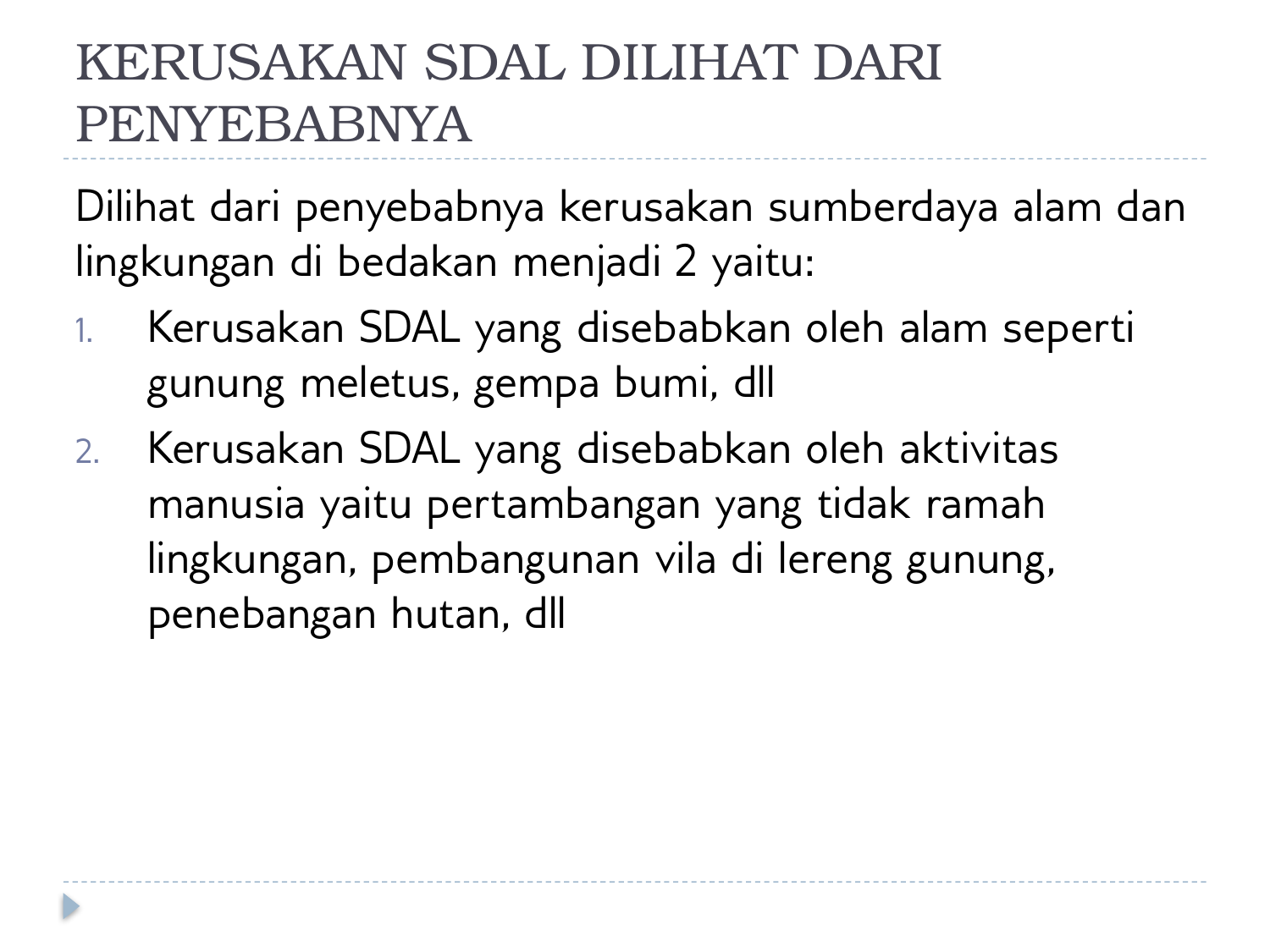

# KERUSAKAN SDAL DILIHAT DARI PENYEBABNYA
Dilihat dari penyebabnya kerusakan sumberdaya alam dan lingkungan di bedakan menjadi 2 yaitu:
Kerusakan SDAL yang disebabkan oleh alam seperti gunung meletus, gempa bumi, dll
Kerusakan SDAL yang disebabkan oleh aktivitas manusia yaitu pertambangan yang tidak ramah lingkungan, pembangunan vila di lereng gunung, penebangan hutan, dll